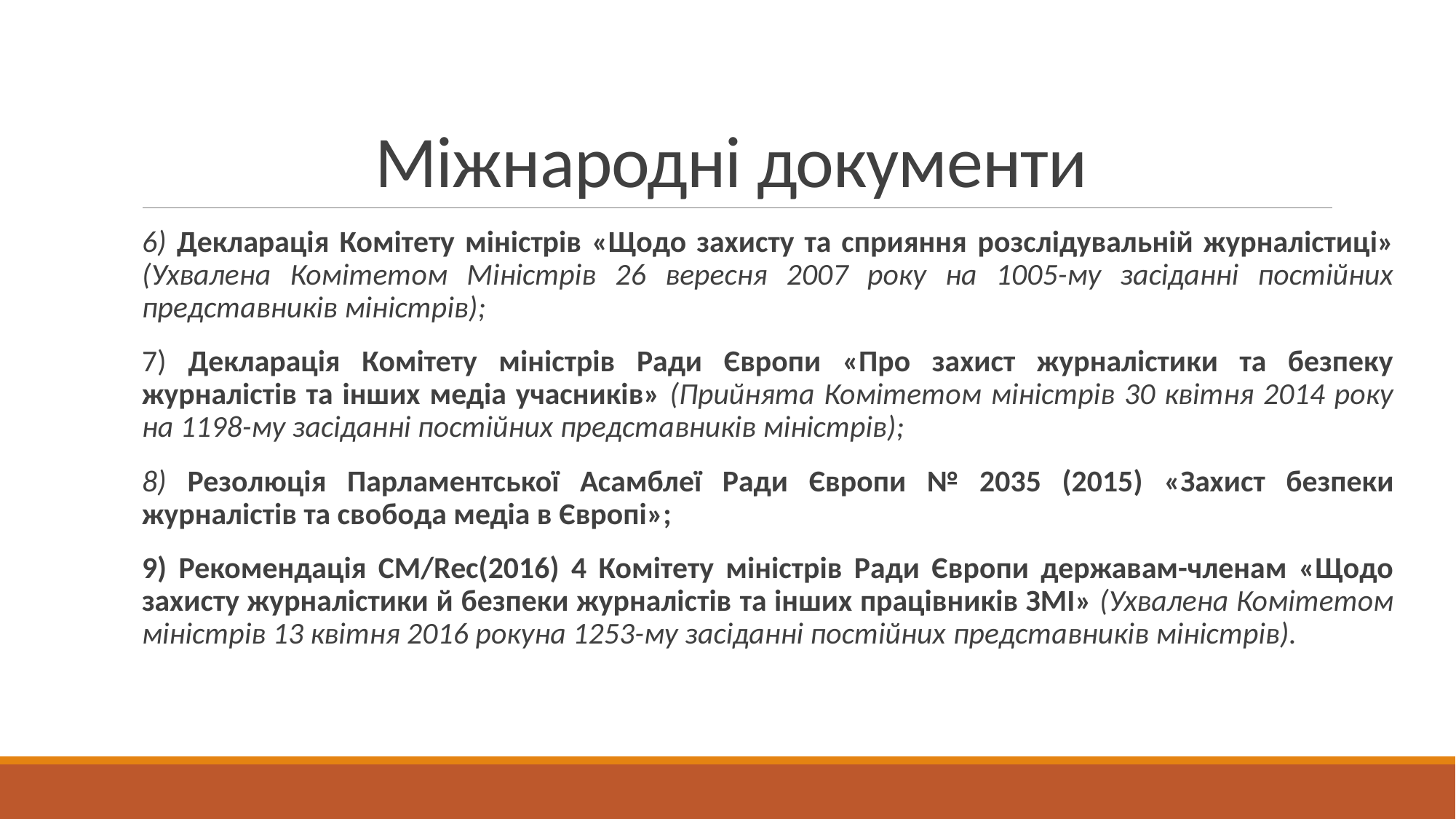

# Міжнародні документи
6) Декларація Комітету міністрів «Щодо захисту та сприяння розслідувальній журналістиці» (Ухвалена Комітетом Міністрів 26 вересня 2007 року на 1005-му засіданні постійних представників міністрів);
7) Декларація Комітету міністрів Ради Європи «Про захист журналістики та безпеку журналістів та інших медіа учасників» (Прийнята Комітетом міністрів 30 квітня 2014 року на 1198-му засіданні постійних представників міністрів);
8) Резолюція Парламентської Асамблеї Ради Європи № 2035 (2015) «Захист безпеки журналістів та свобода медіа в Європі»;
9) Рекомендація CM/Rec(2016) 4 Комітету міністрів Ради Європи державам-членам «Щодо захисту журналістики й безпеки журналістів та інших працівників ЗМІ» (Ухвалена Комітетом міністрів 13 квітня 2016 рокуна 1253-му засіданні постійних представників міністрів).